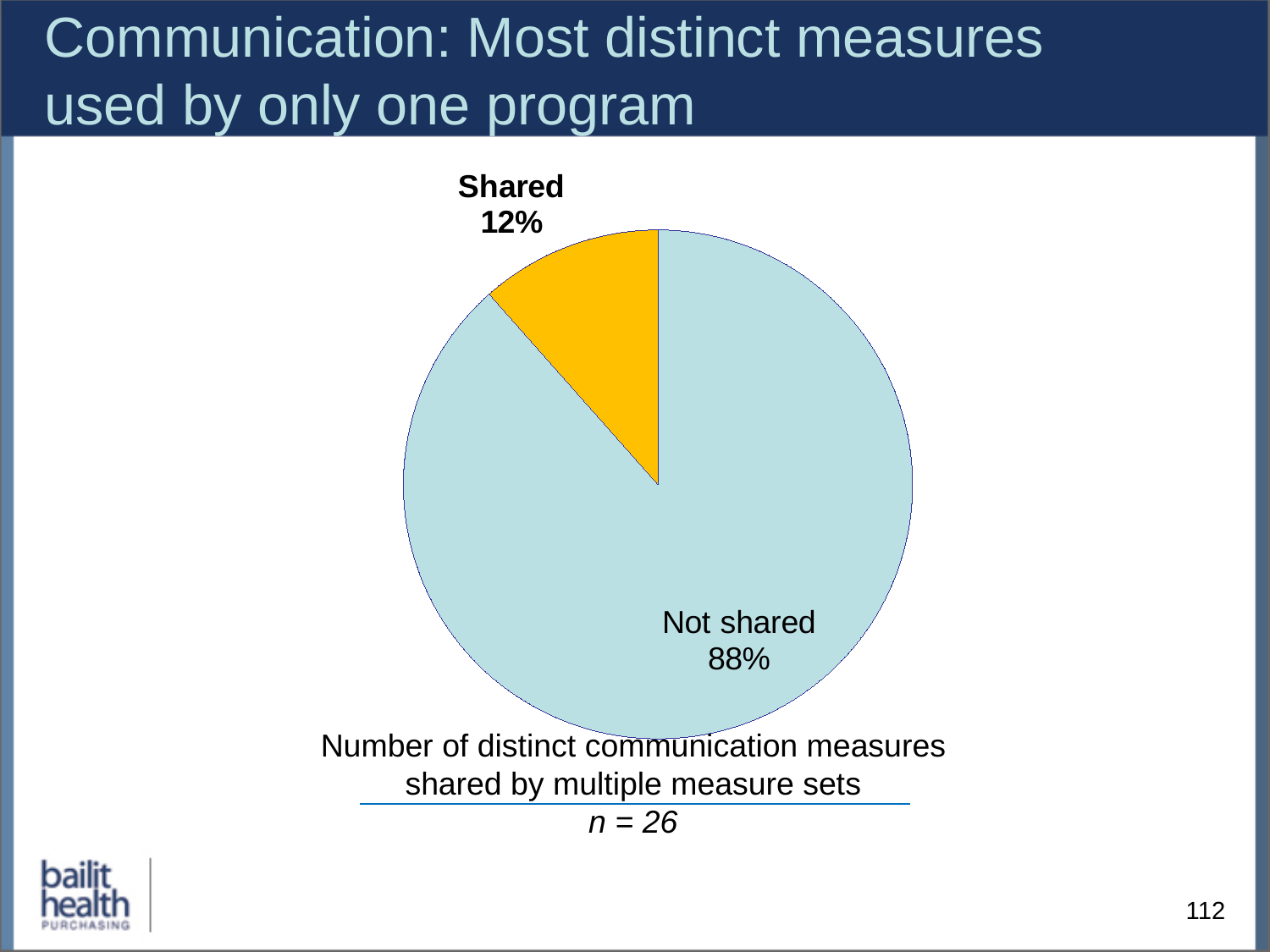

# Communication: Most distinct measures used by only one program

### Chart

| Category | Column1 |
|---|---|
| Not shared | 23.0 |
| Shared | 3.0 |
Number of distinct communication measures shared by multiple measure sets
n = 26
112